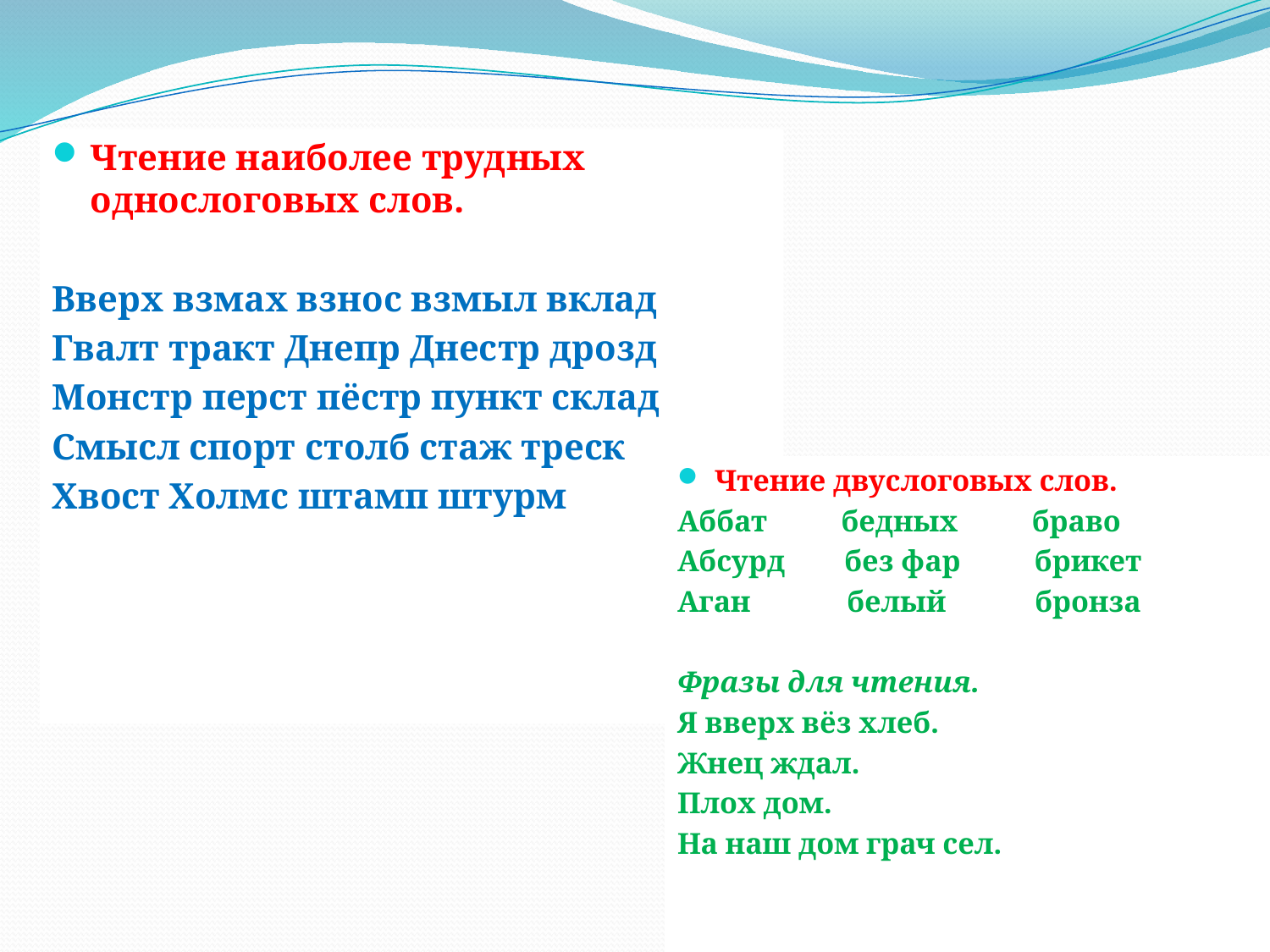

Чтение наиболее трудных однослоговых слов.

Вверх взмах взнос взмыл вклад
Гвалт тракт Днепр Днестр дрозд
Монстр перст пёстр пункт склад
Смысл спорт столб стаж треск
Хвост Холмс штамп штурм

Чтение двуслоговых слов.
Аббат          бедных          браво
Абсурд        без фар          брикет
Аган             белый            бронза

Фразы для чтения.
Я вверх вёз хлеб.
Жнец ждал.
Плох дом.
На наш дом грач сел.